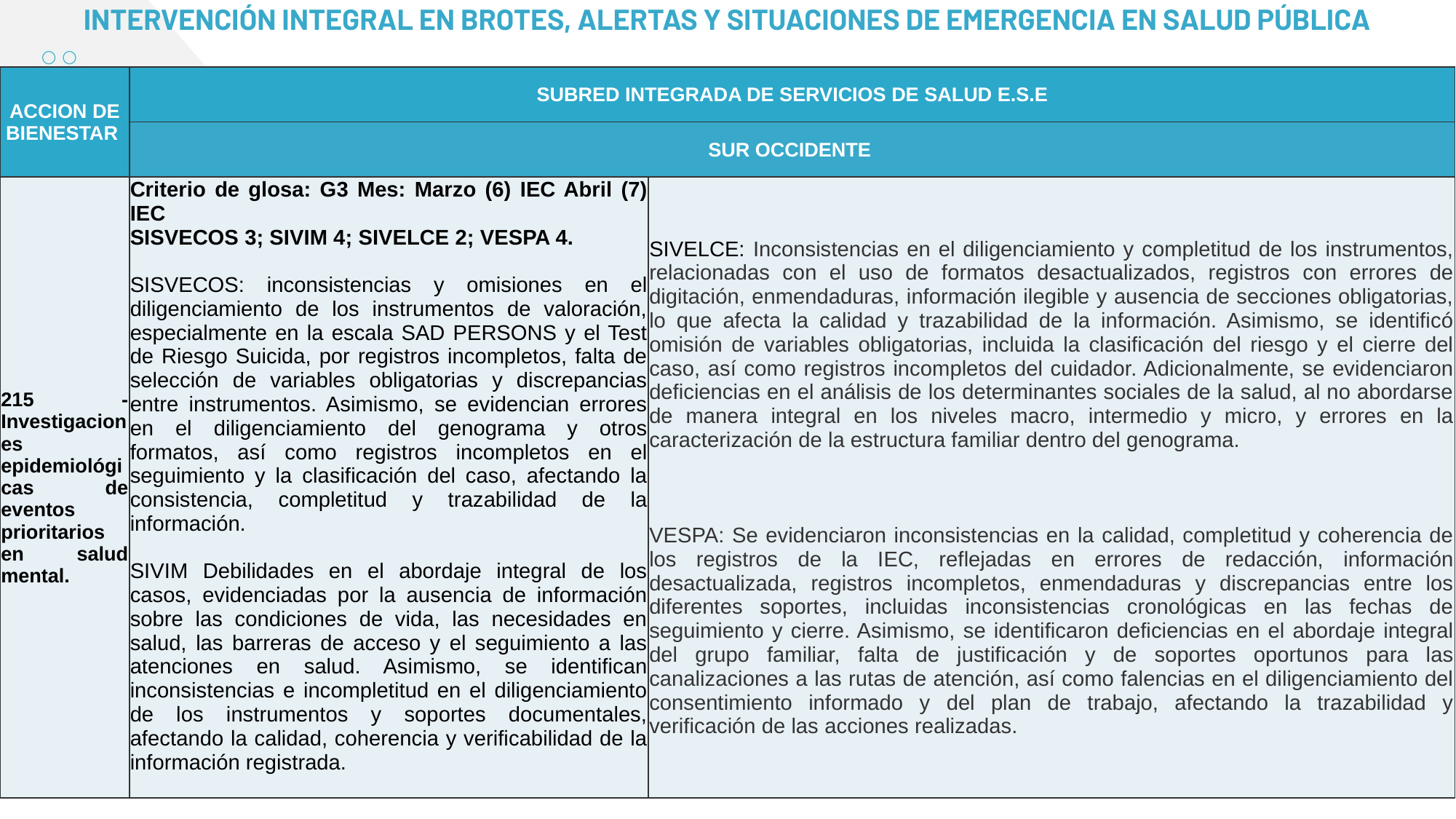

# INTERVENCIÓN INTEGRAL EN BROTES, ALERTAS Y SITUACIONES DE EMERGENCIA EN SALUD PÚBLICA
| ACCION DE BIENESTAR | SUBRED INTEGRADA DE SERVICIOS DE SALUD E.S.E |  |
| --- | --- | --- |
|  | SUR OCCIDENTE |  |
| 215 - Investigaciones epidemiológicas de eventos prioritarios en salud mental. | Criterio de glosa: G3 Mes: Marzo (6) IEC Abril (7) IEC SISVECOS 3; SIVIM 4; SIVELCE 2; VESPA 4. SISVECOS: inconsistencias y omisiones en el diligenciamiento de los instrumentos de valoración, especialmente en la escala SAD PERSONS y el Test de Riesgo Suicida, por registros incompletos, falta de selección de variables obligatorias y discrepancias entre instrumentos. Asimismo, se evidencian errores en el diligenciamiento del genograma y otros formatos, así como registros incompletos en el seguimiento y la clasificación del caso, afectando la consistencia, completitud y trazabilidad de la información. SIVIM Debilidades en el abordaje integral de los casos, evidenciadas por la ausencia de información sobre las condiciones de vida, las necesidades en salud, las barreras de acceso y el seguimiento a las atenciones en salud. Asimismo, se identifican inconsistencias e incompletitud en el diligenciamiento de los instrumentos y soportes documentales, afectando la calidad, coherencia y verificabilidad de la información registrada. | SIVELCE: Inconsistencias en el diligenciamiento y completitud de los instrumentos, relacionadas con el uso de formatos desactualizados, registros con errores de digitación, enmendaduras, información ilegible y ausencia de secciones obligatorias, lo que afecta la calidad y trazabilidad de la información. Asimismo, se identificó omisión de variables obligatorias, incluida la clasificación del riesgo y el cierre del caso, así como registros incompletos del cuidador. Adicionalmente, se evidenciaron deficiencias en el análisis de los determinantes sociales de la salud, al no abordarse de manera integral en los niveles macro, intermedio y micro, y errores en la caracterización de la estructura familiar dentro del genograma. VESPA: Se evidenciaron inconsistencias en la calidad, completitud y coherencia de los registros de la IEC, reflejadas en errores de redacción, información desactualizada, registros incompletos, enmendaduras y discrepancias entre los diferentes soportes, incluidas inconsistencias cronológicas en las fechas de seguimiento y cierre. Asimismo, se identificaron deficiencias en el abordaje integral del grupo familiar, falta de justificación y de soportes oportunos para las canalizaciones a las rutas de atención, así como falencias en el diligenciamiento del consentimiento informado y del plan de trabajo, afectando la trazabilidad y verificación de las acciones realizadas. |